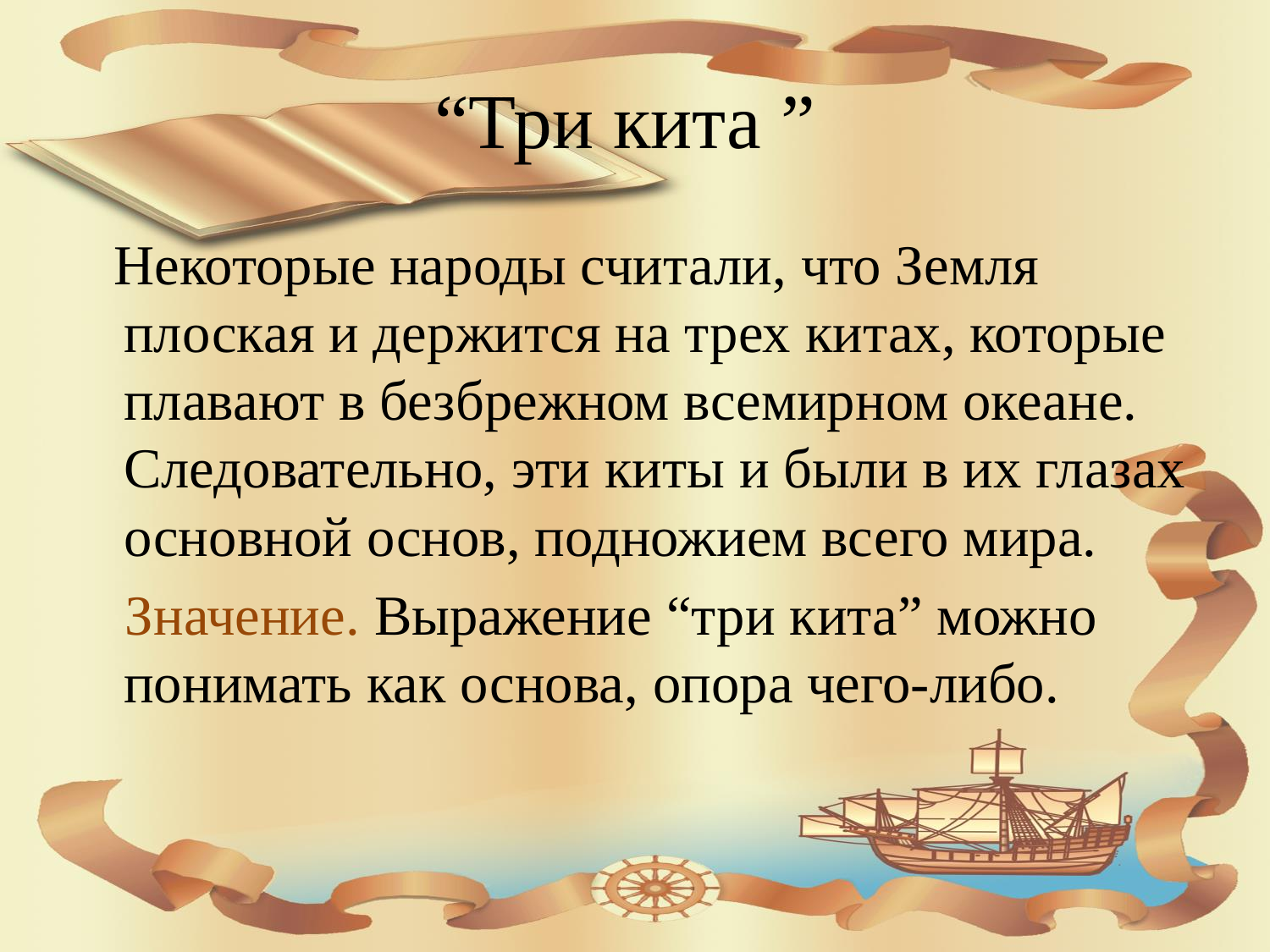

# “Три кита ”
Некоторые народы считали, что Земля плоская и держится на трех китах, которые плавают в безбрежном всемирном океане. Следовательно, эти киты и были в их глазах основной основ, подножием всего мира.
Значение. Выражение “три кита” можно понимать как основа, опора чего-либо.